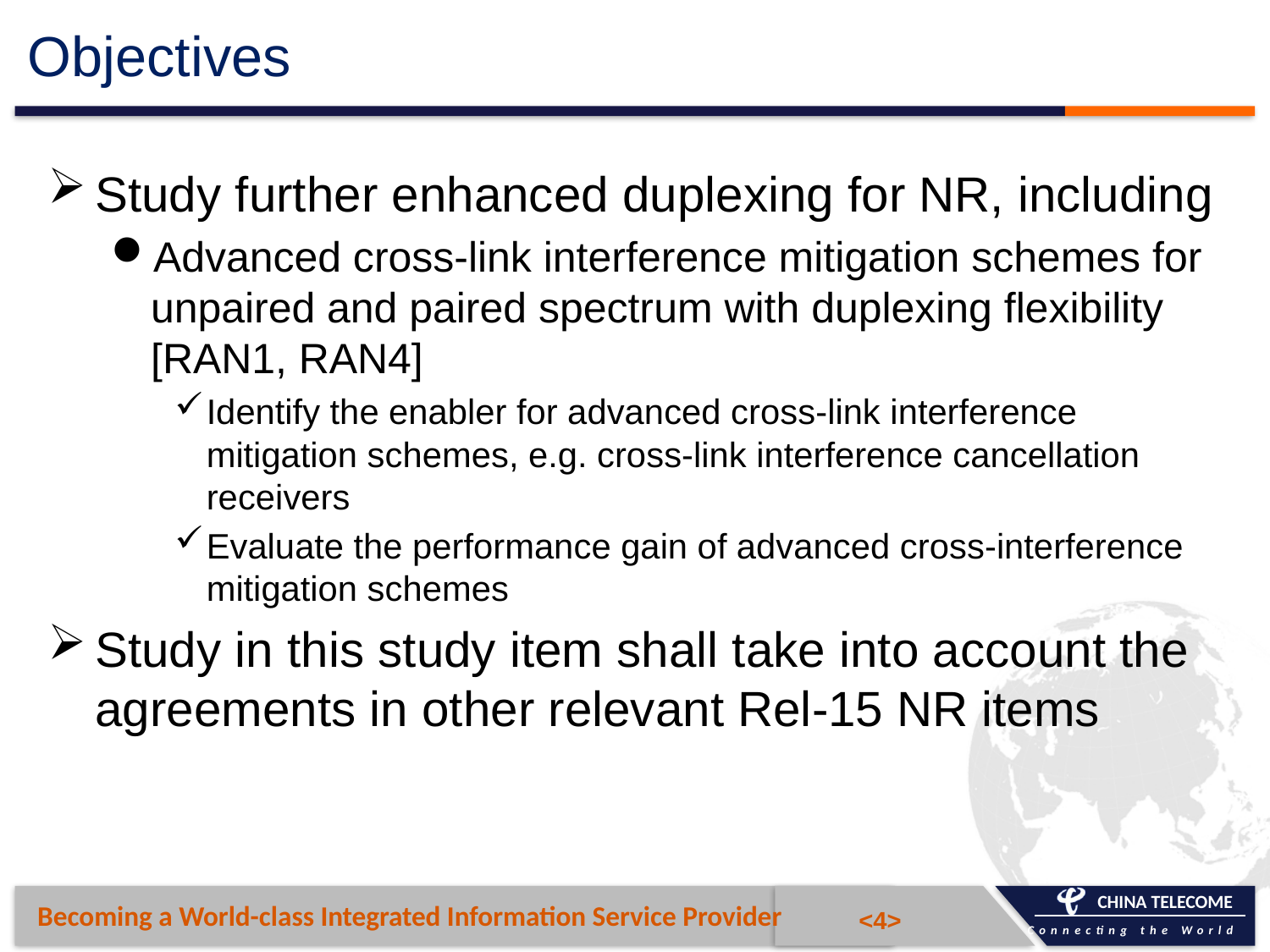

# Objectives
Study further enhanced duplexing for NR, including
Advanced cross-link interference mitigation schemes for unpaired and paired spectrum with duplexing flexibility [RAN1, RAN4]
Identify the enabler for advanced cross-link interference mitigation schemes, e.g. cross-link interference cancellation receivers
Evaluate the performance gain of advanced cross-interference mitigation schemes
Study in this study item shall take into account the agreements in other relevant Rel-15 NR items